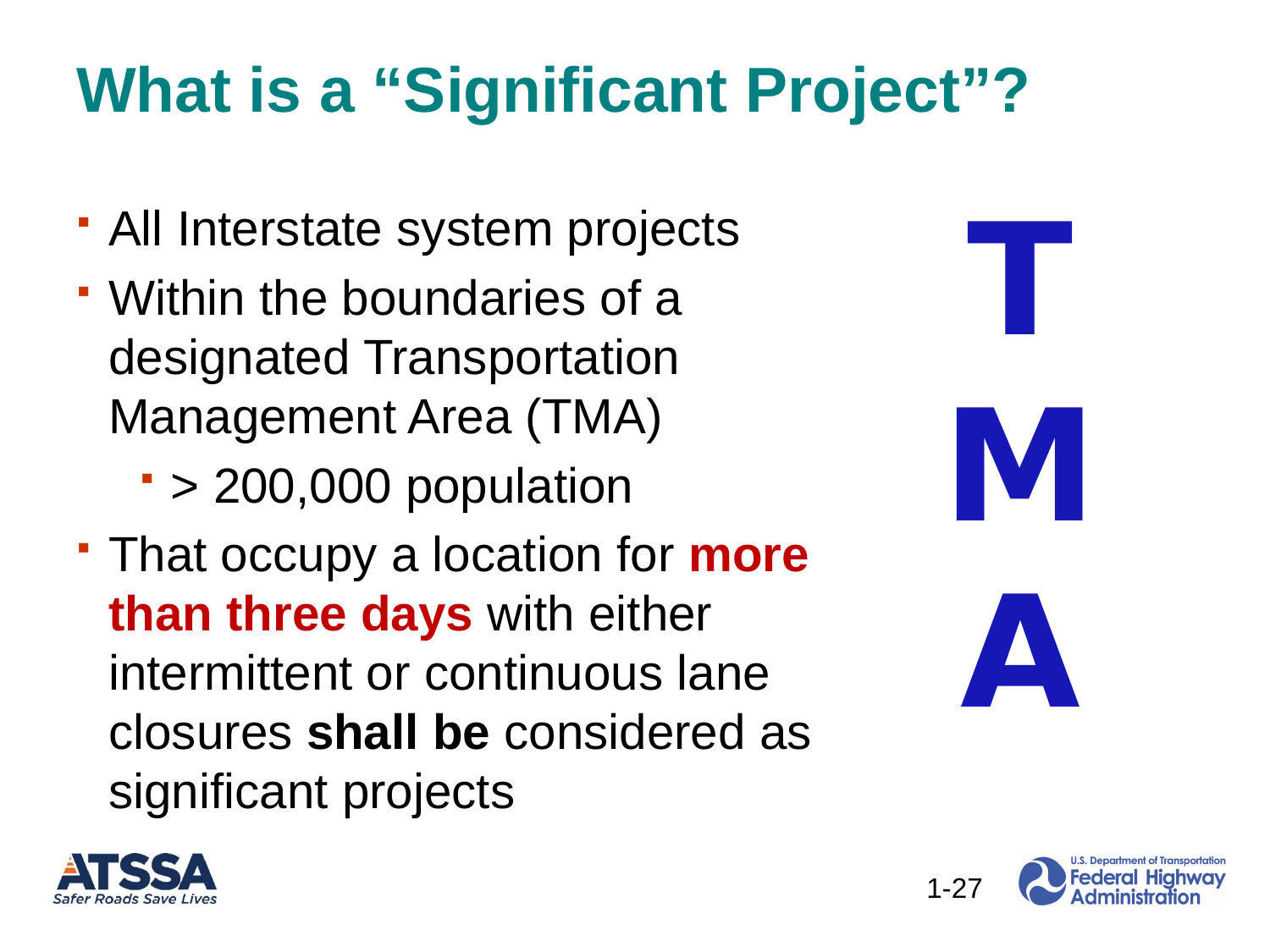

# What is a “Significant Project”?
T
M
A
All Interstate system projects
Within the boundaries of a designated Transportation Management Area (TMA)
> 200,000 population
That occupy a location for more than three days with either intermittent or continuous lane closures shall be considered as significant projects